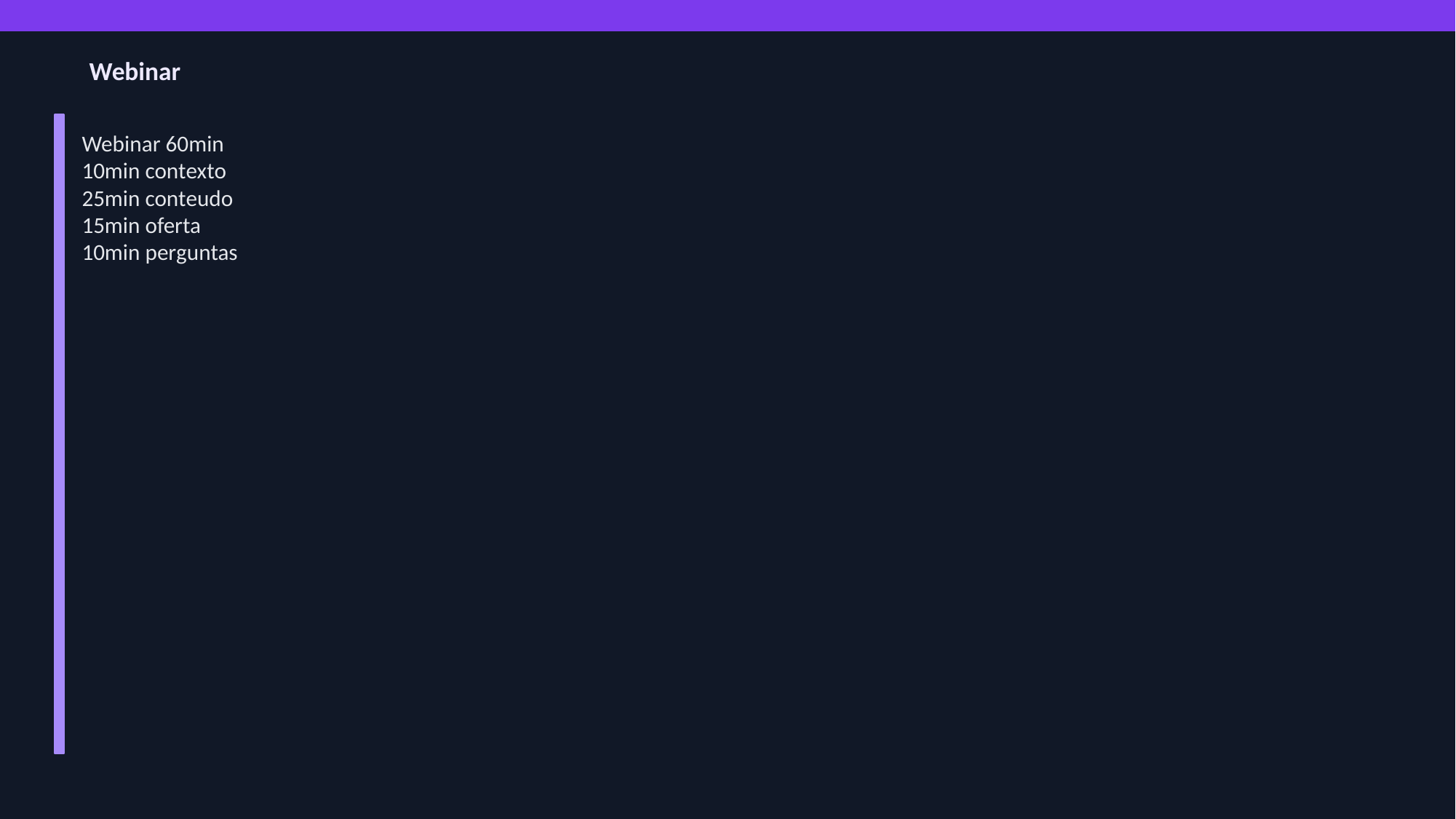

Webinar

Webinar 60min
10min contexto
25min conteudo
15min oferta
10min perguntas